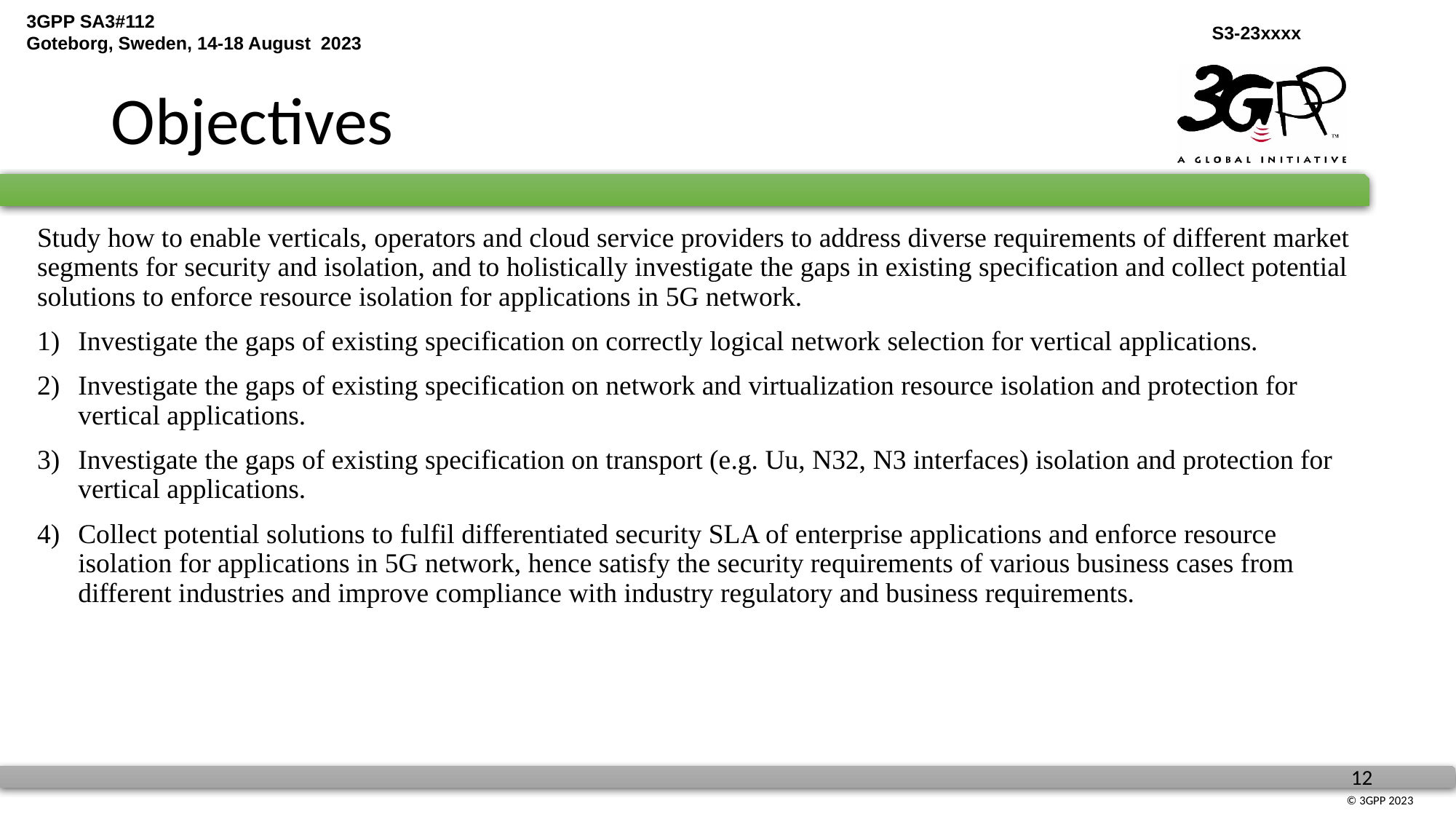

# Objectives
Study how to enable verticals, operators and cloud service providers to address diverse requirements of different market segments for security and isolation, and to holistically investigate the gaps in existing specification and collect potential solutions to enforce resource isolation for applications in 5G network.
Investigate the gaps of existing specification on correctly logical network selection for vertical applications.
Investigate the gaps of existing specification on network and virtualization resource isolation and protection for vertical applications.
Investigate the gaps of existing specification on transport (e.g. Uu, N32, N3 interfaces) isolation and protection for vertical applications.
Collect potential solutions to fulfil differentiated security SLA of enterprise applications and enforce resource isolation for applications in 5G network, hence satisfy the security requirements of various business cases from different industries and improve compliance with industry regulatory and business requirements.